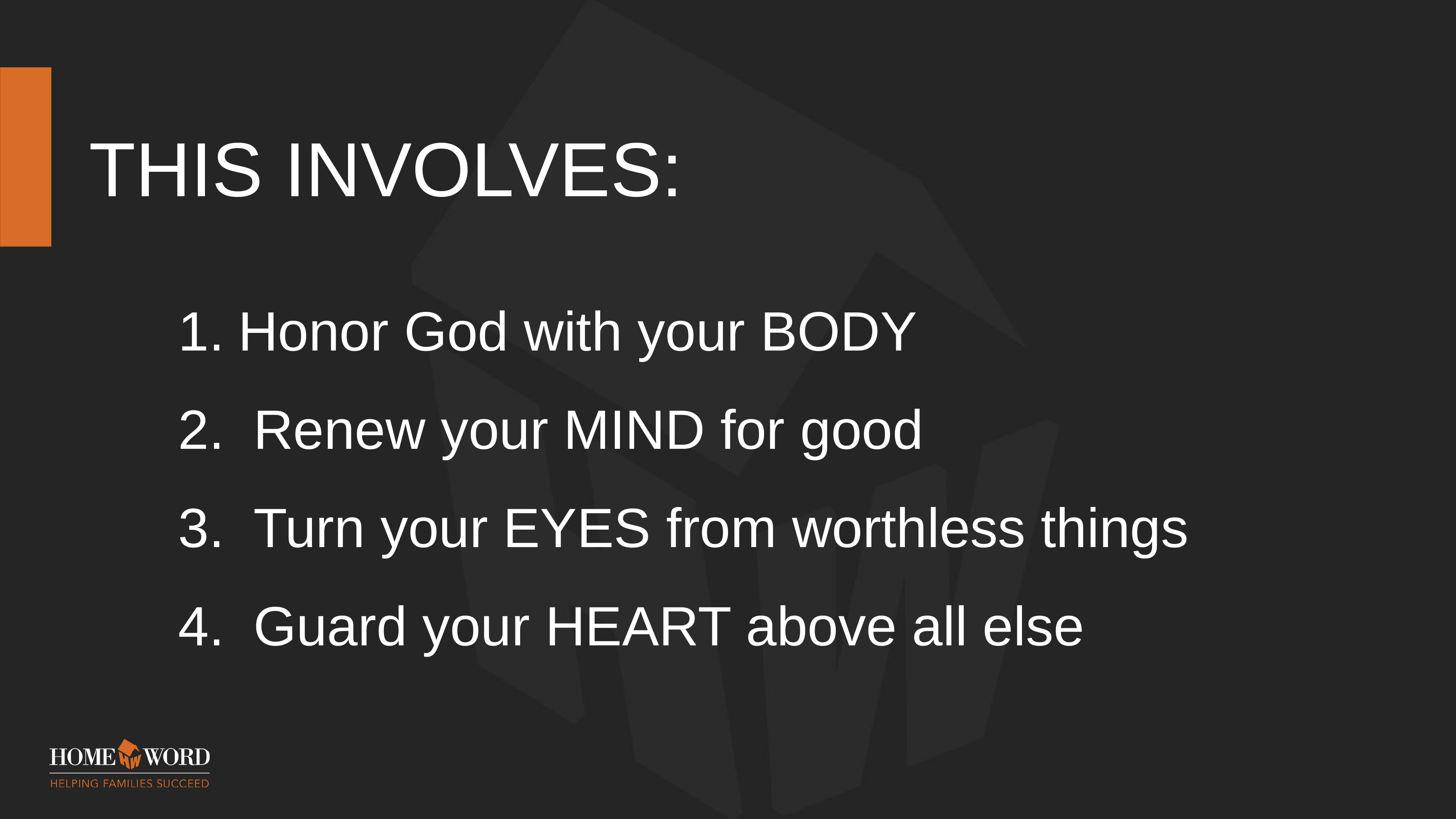

# This involves:
Honor God with your BODY
 Renew your MIND for good
 Turn your EYES from worthless things
 Guard your HEART above all else